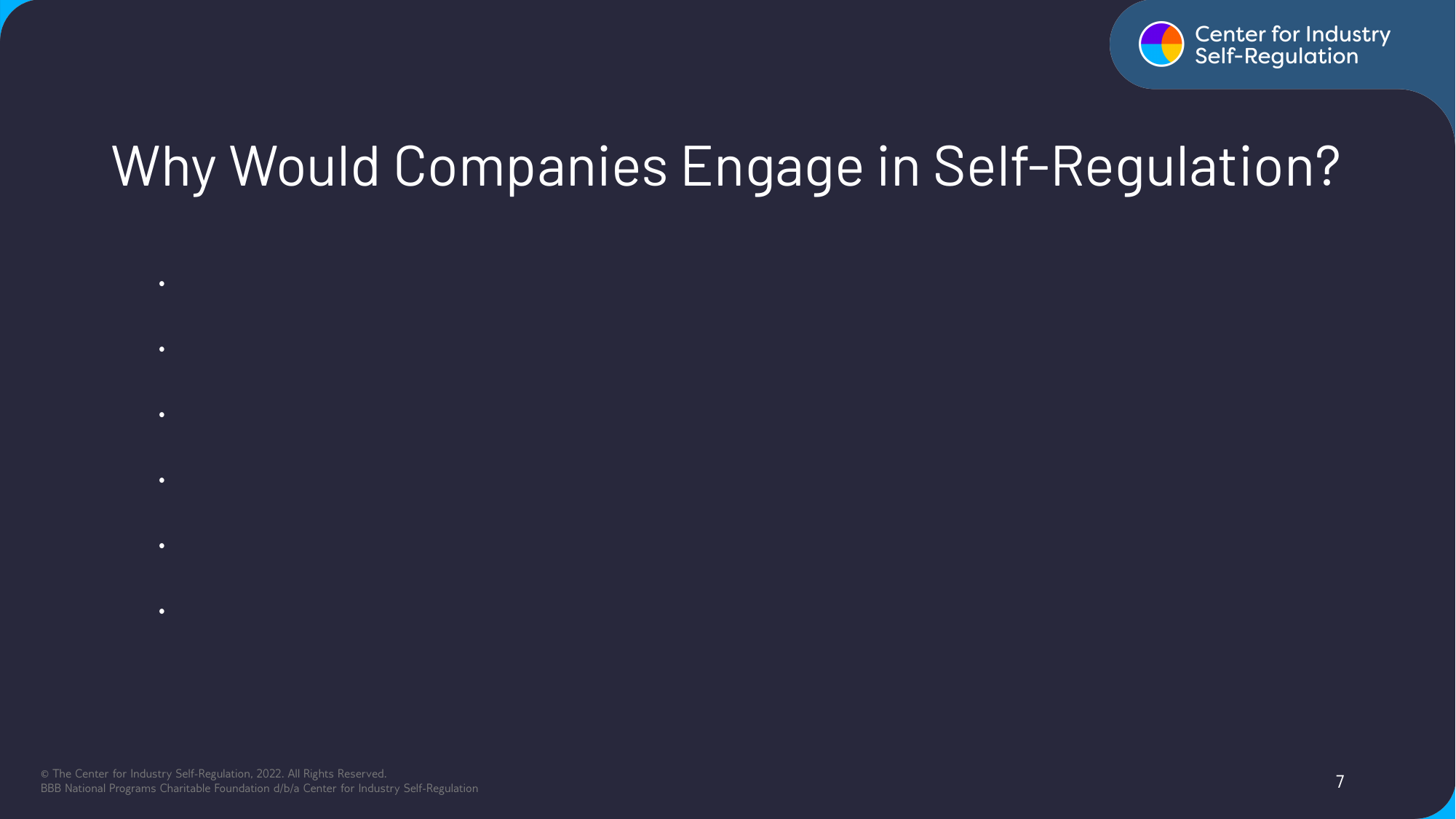

# Why Would Companies Engage in Self-Regulation?
˙
˙
˙
˙
˙
˙

7